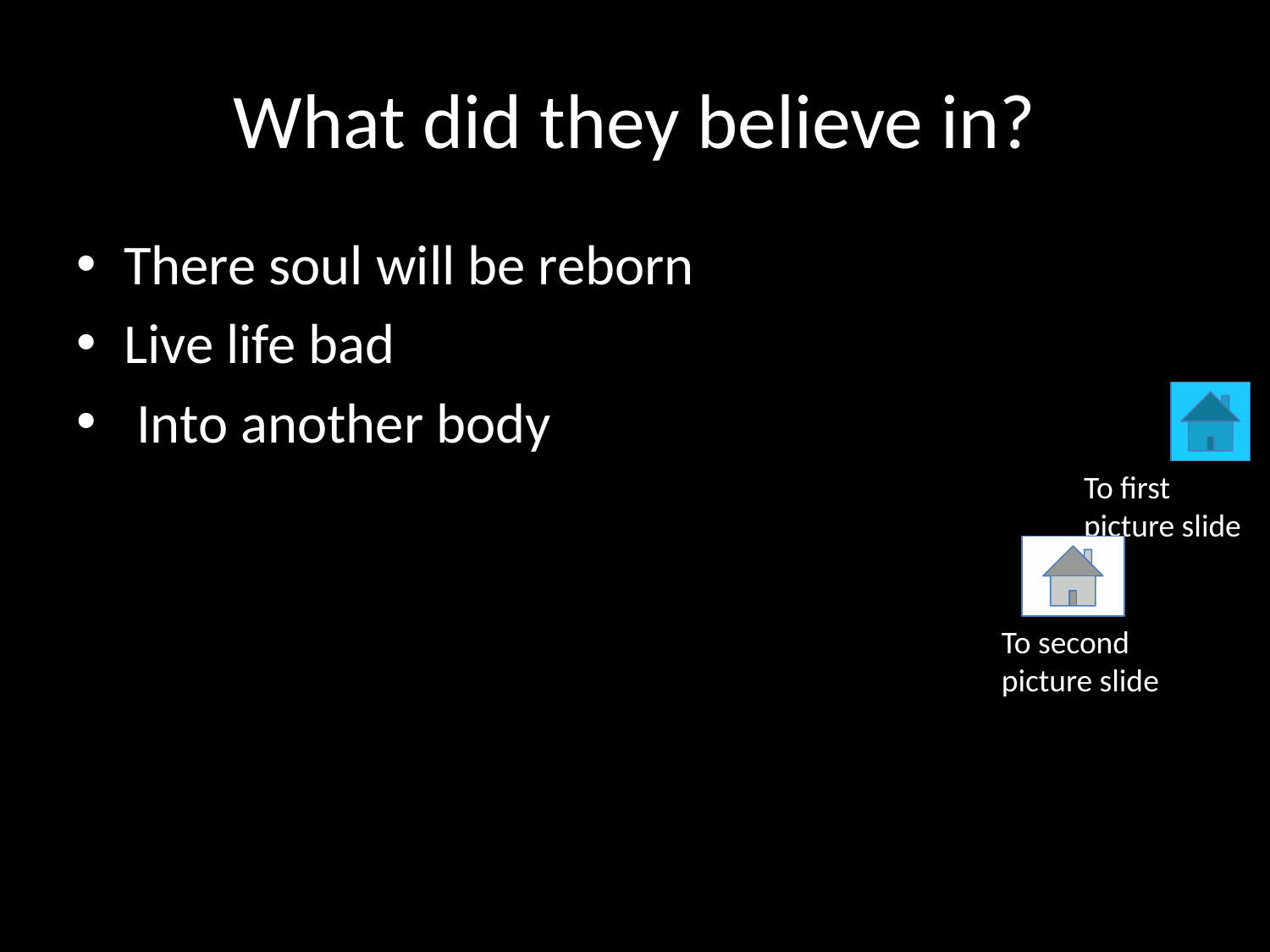

# What did they believe in?
There soul will be reborn
Live life bad
 Into another body

To first picture slide

To second picture slide